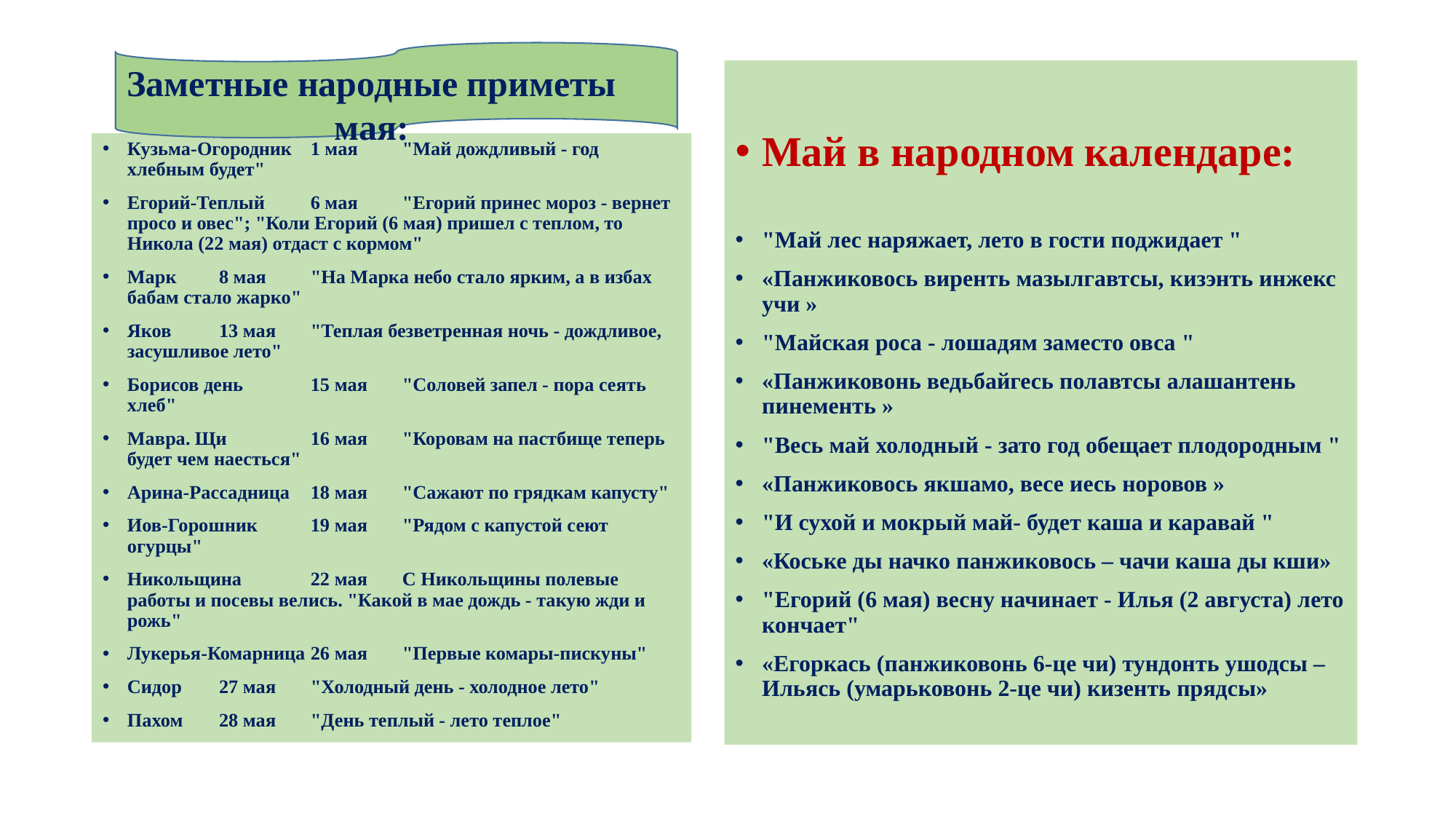

Заметные народные приметы мая:

Май в народном календаре:

"Май лес наряжает, лето в гости поджидает "
«Панжиковось виренть мазылгавтсы, кизэнть инжекс учи »
"Майская роса - лошадям заместо овса "
«Панжиковонь ведьбайгесь полавтсы алашантень пинементь »
"Весь май холодный - зато год обещает плодородным "
«Панжиковось якшамо, весе иесь норовов »
"И сухой и мокрый май- будет каша и каравай "
«Коське ды начко панжиковось – чачи каша ды кши»
"Егорий (6 мая) весну начинает - Илья (2 августа) лето кончает"
«Егоркась (панжиковонь 6-це чи) тундонть ушодсы – Ильясь (умарьковонь 2-це чи) кизенть прядсы»

Кузьма-Огородник	1 мая	"Май дождливый - год хлебным будет"
Егорий-Теплый	6 мая	"Егорий принес мороз - вернет просо и овес"; "Коли Егорий (6 мая) пришел с теплом, то Никола (22 мая) отдаст с кормом"
Марк	8 мая	"На Марка небо стало ярким, а в избах бабам стало жарко"
Яков	13 мая	"Теплая безветренная ночь - дождливое, засушливое лето"
Борисов день	15 мая	"Соловей запел - пора сеять хлеб"
Мавра. Щи	16 мая	"Коровам на пастбище теперь будет чем наесться"
Арина-Рассадница	18 мая	"Сажают по грядкам капусту"
Иов-Горошник	19 мая	"Рядом с капустой сеют огурцы"
Никольщина	22 мая	С Никольщины полевые работы и посевы велись. "Какой в мае дождь - такую жди и рожь"
Лукерья-Комарница	26 мая	"Первые комары-пискуны"
Сидор	27 мая	"Холодный день - холодное лето"
Пахом	28 мая	"День теплый - лето теплое"